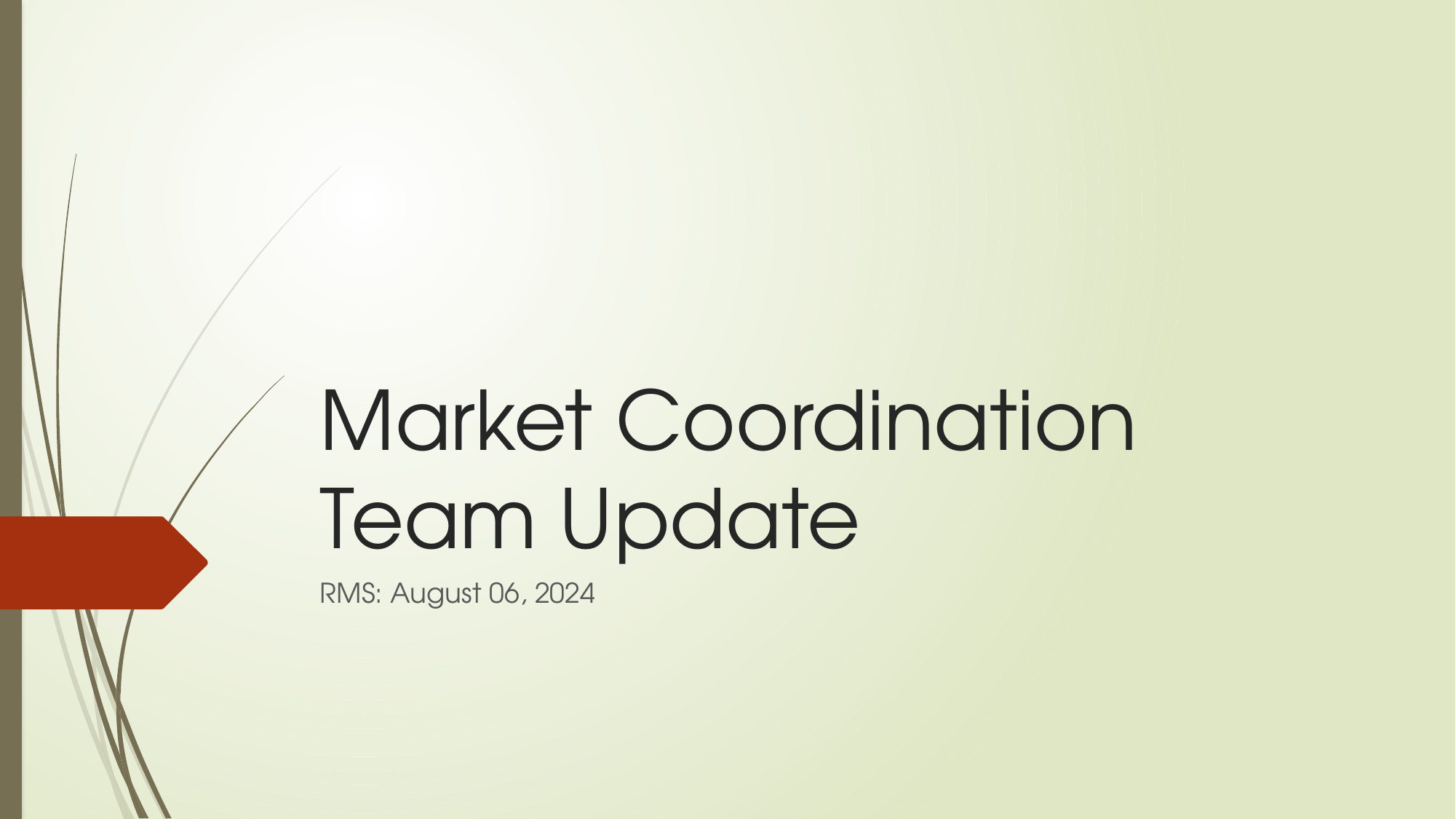

# Market Coordination Team Update
RMS: August 06, 2024